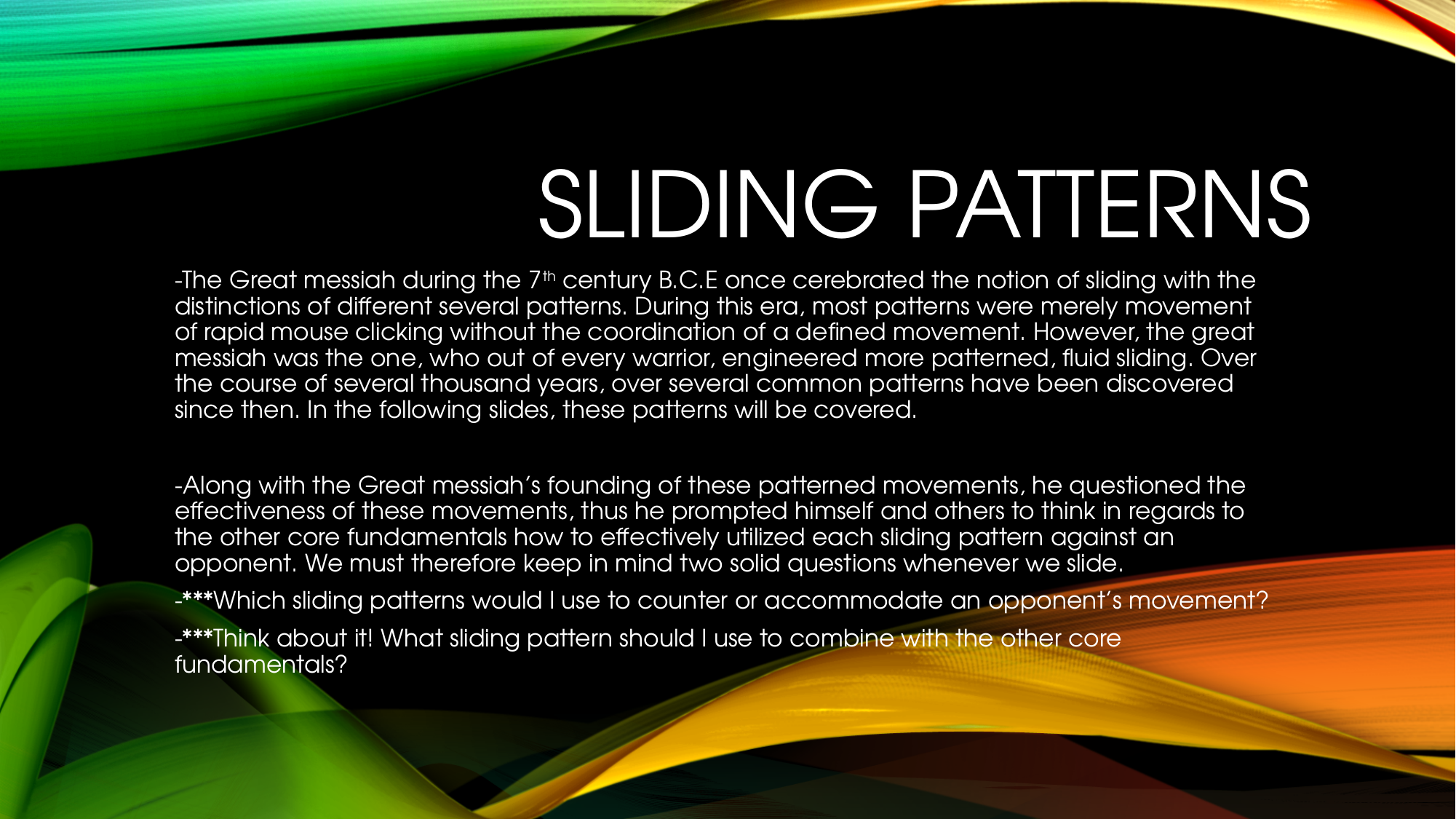

# Sliding Patterns
-The Great messiah during the 7th century B.C.E once cerebrated the notion of sliding with the distinctions of different several patterns. During this era, most patterns were merely movement of rapid mouse clicking without the coordination of a defined movement. However, the great messiah was the one, who out of every warrior, engineered more patterned, fluid sliding. Over the course of several thousand years, over several common patterns have been discovered since then. In the following slides, these patterns will be covered.

-Along with the Great messiah’s founding of these patterned movements, he questioned the effectiveness of these movements, thus he prompted himself and others to think in regards to the other core fundamentals how to effectively utilized each sliding pattern against an opponent. We must therefore keep in mind two solid questions whenever we slide.
-***Which sliding patterns would I use to counter or accommodate an opponent’s movement?
-***Think about it! What sliding pattern should I use to combine with the other core fundamentals?